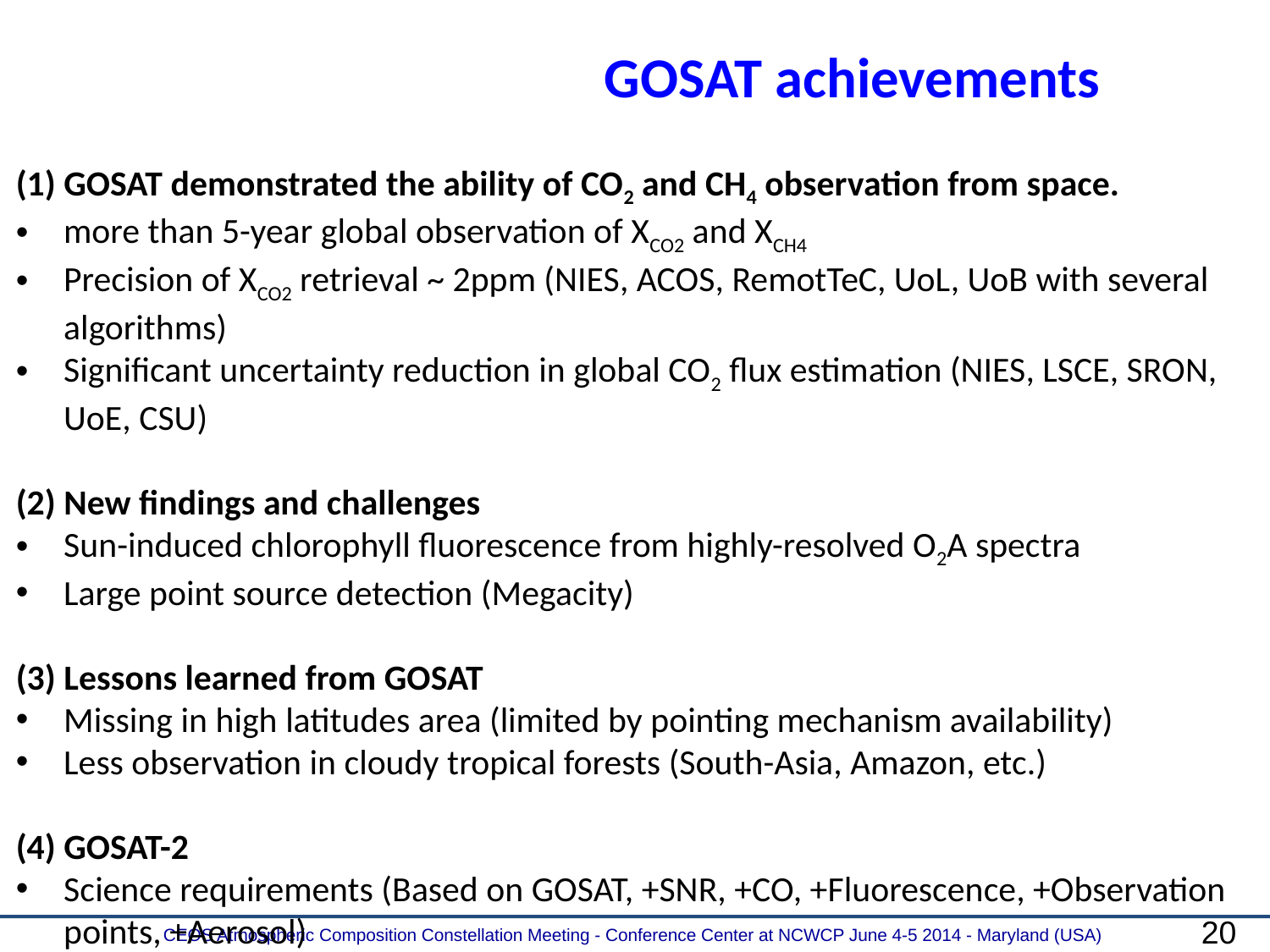

GOSAT achievements
(1) GOSAT demonstrated the ability of CO2 and CH4 observation from space.
more than 5-year global observation of XCO2 and XCH4
Precision of XCO2 retrieval ~ 2ppm (NIES, ACOS, RemotTeC, UoL, UoB with several algorithms)
Significant uncertainty reduction in global CO2 flux estimation (NIES, LSCE, SRON, UoE, CSU)

(2) New findings and challenges
Sun-induced chlorophyll fluorescence from highly-resolved O2A spectra
Large point source detection (Megacity)

(3) Lessons learned from GOSAT
Missing in high latitudes area (limited by pointing mechanism availability)
Less observation in cloudy tropical forests (South-Asia, Amazon, etc.)

(4) GOSAT-2
Science requirements (Based on GOSAT, +SNR, +CO, +Fluorescence, +Observation points, +Aerosol)

20